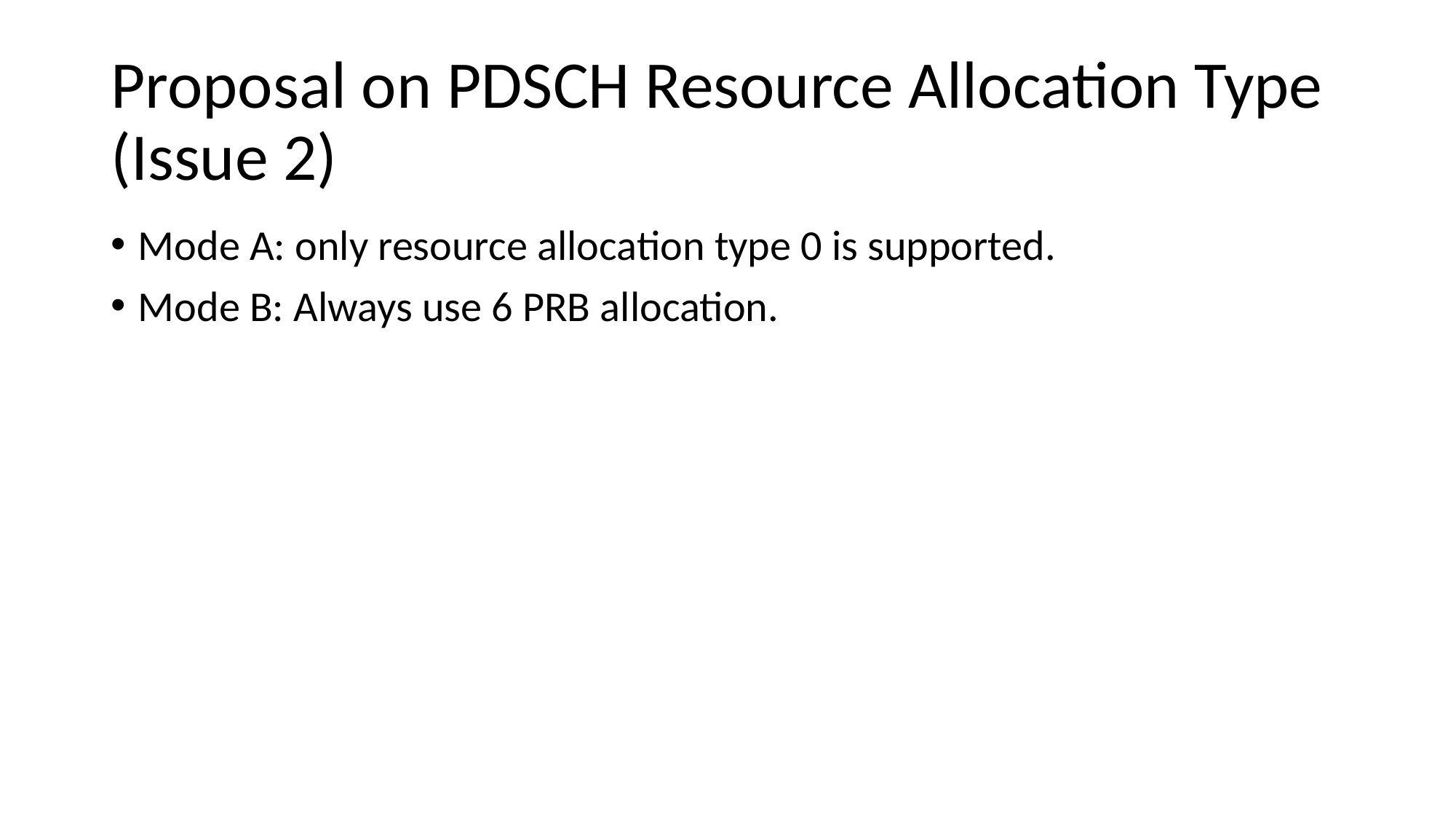

# Proposal on PDSCH Resource Allocation Type (Issue 2)
Mode A: only resource allocation type 0 is supported.
Mode B: Always use 6 PRB allocation.